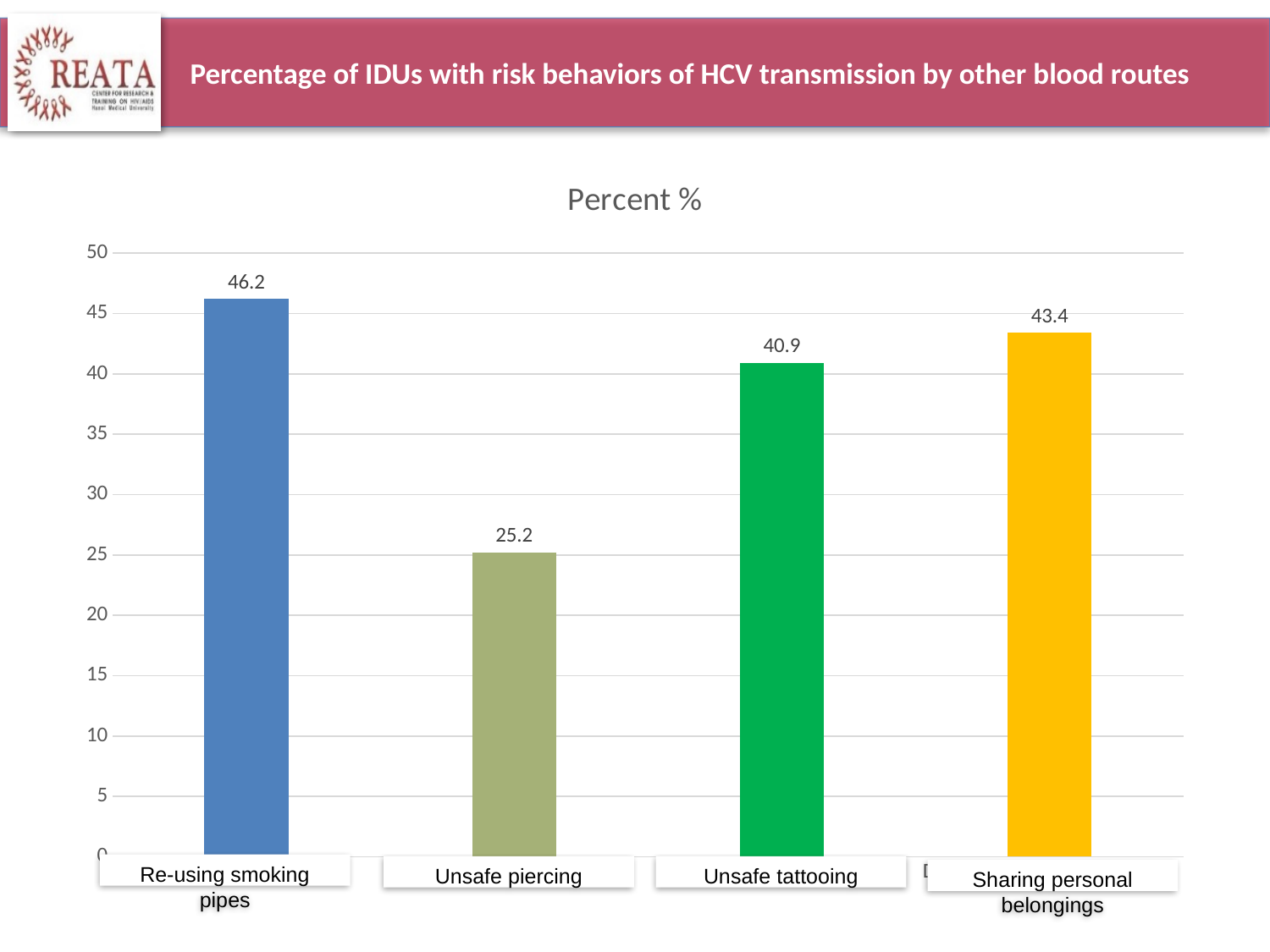

# Percentage of IDUs with risk behaviors of HCV transmission by other blood routes

### Chart: Percent %

| Category | % |
|---|---|
| Dùng lại tẩu hút | 46.2 |
| Xỏ khuyên không an toàn | 25.2 |
| Xăm trổ không an toàn | 40.9 |
| Dùng chung vật dụng cá nhân | 43.4 |
Re-using smoking pipes
Unsafe piercing
Unsafe tattooing
Sharing personal belongings